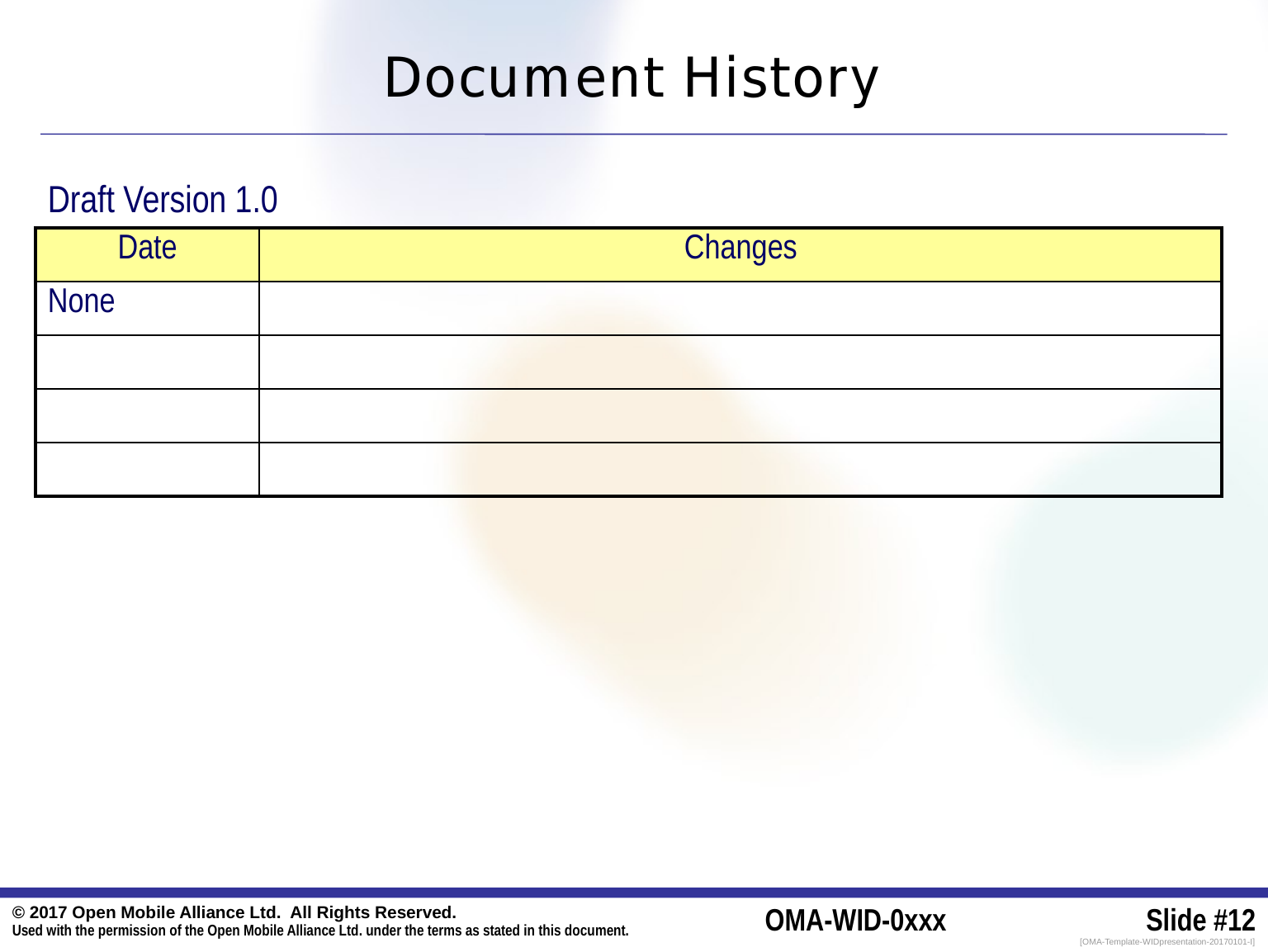

Document History
Draft Version 1.0

| Date | Changes |
| --- | --- |
| None |  |
|  |  |
|  |  |
|  |  |